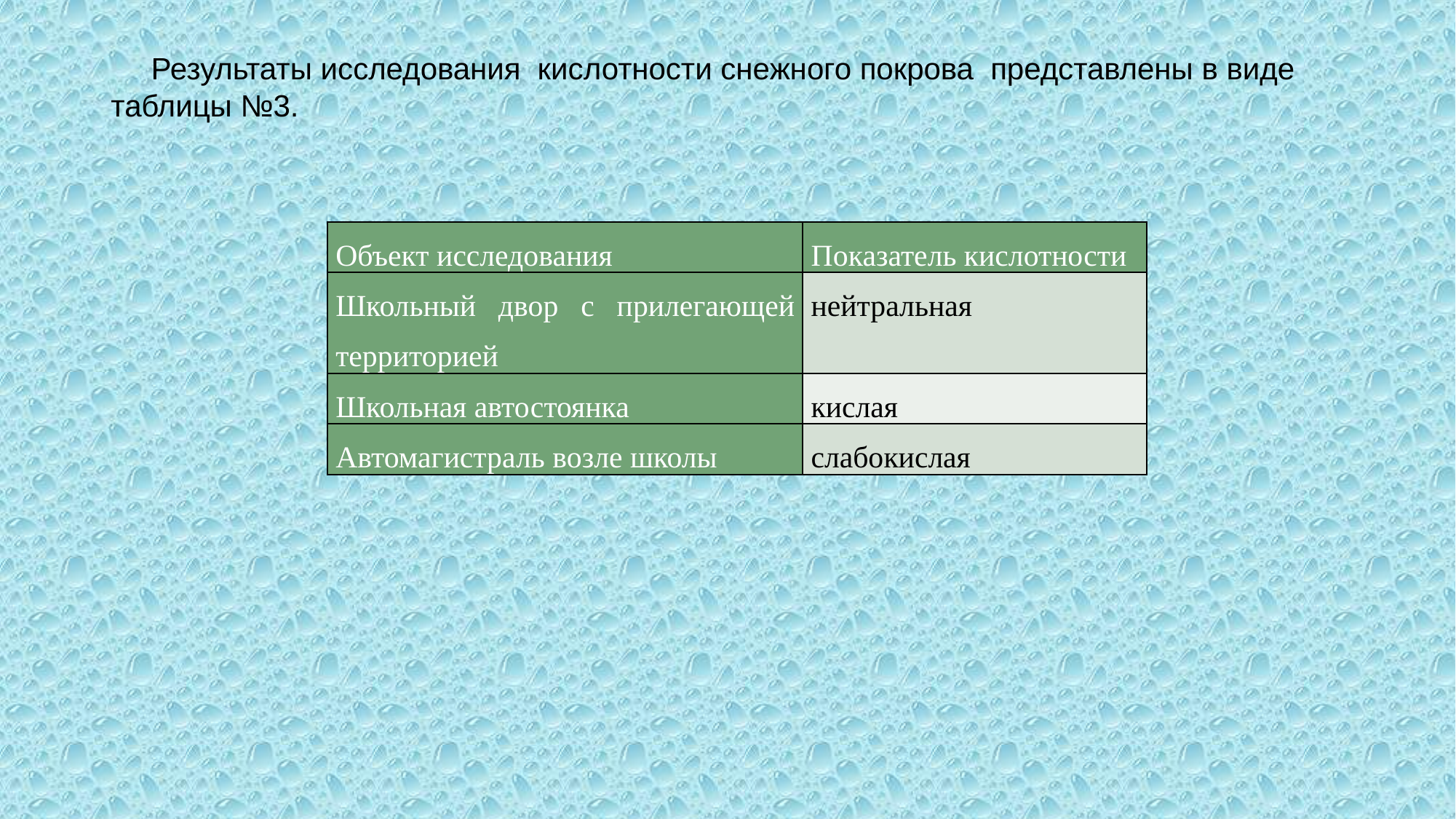

# Результаты исследования  кислотности снежного покрова  представлены в виде таблицы №3.
| Объект исследования | Показатель кислотности |
| --- | --- |
| Школьный двор с прилегающей территорией | нейтральная |
| Школьная автостоянка | кислая |
| Автомагистраль возле школы | слабокислая |